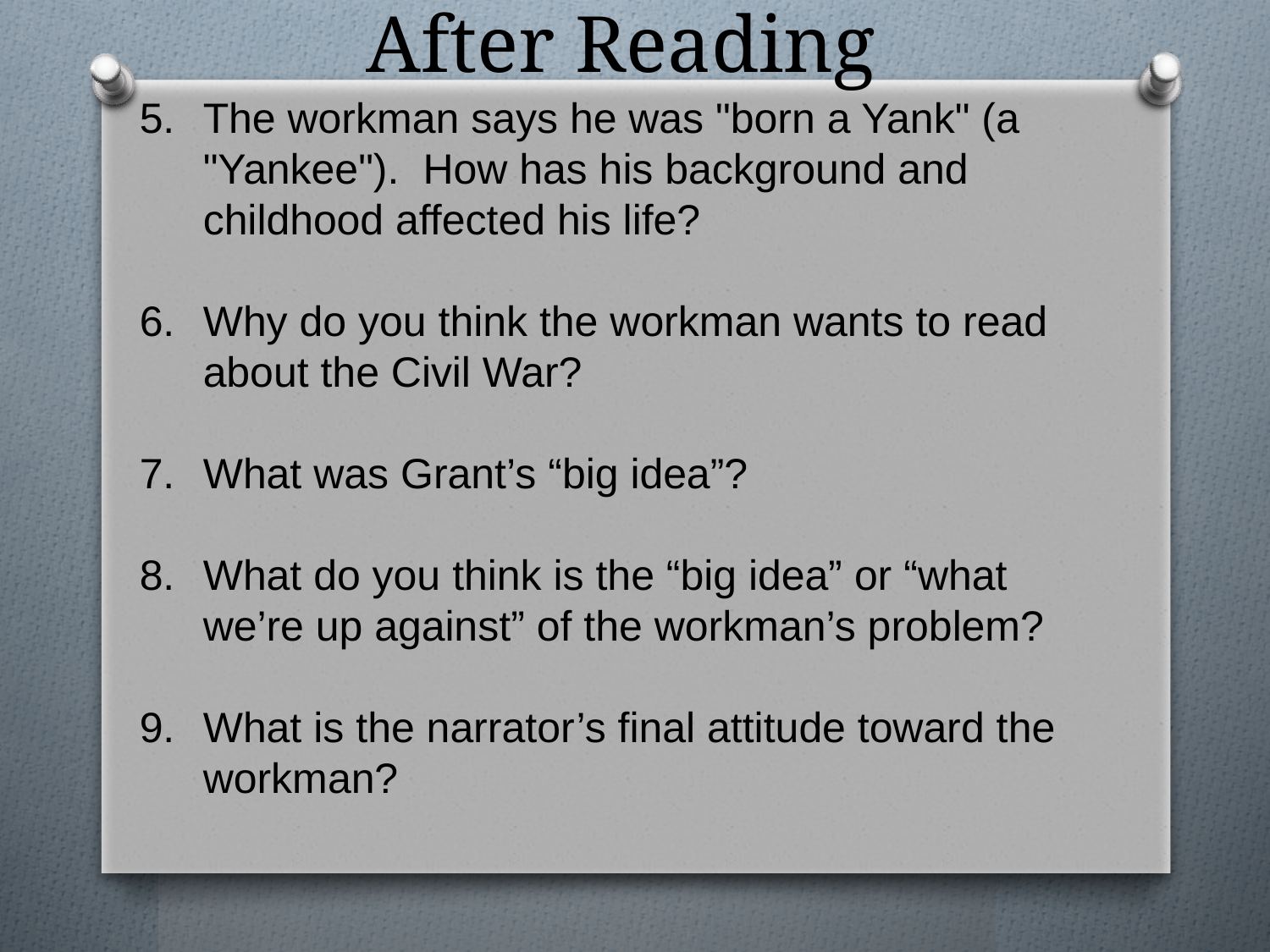

# After Reading
The workman says he was "born a Yank" (a "Yankee").  How has his background and childhood affected his life?

Why do you think the workman wants to read about the Civil War?

What was Grant’s “big idea”?

What do you think is the “big idea” or “what we’re up against” of the workman’s problem?

What is the narrator’s final attitude toward the workman?